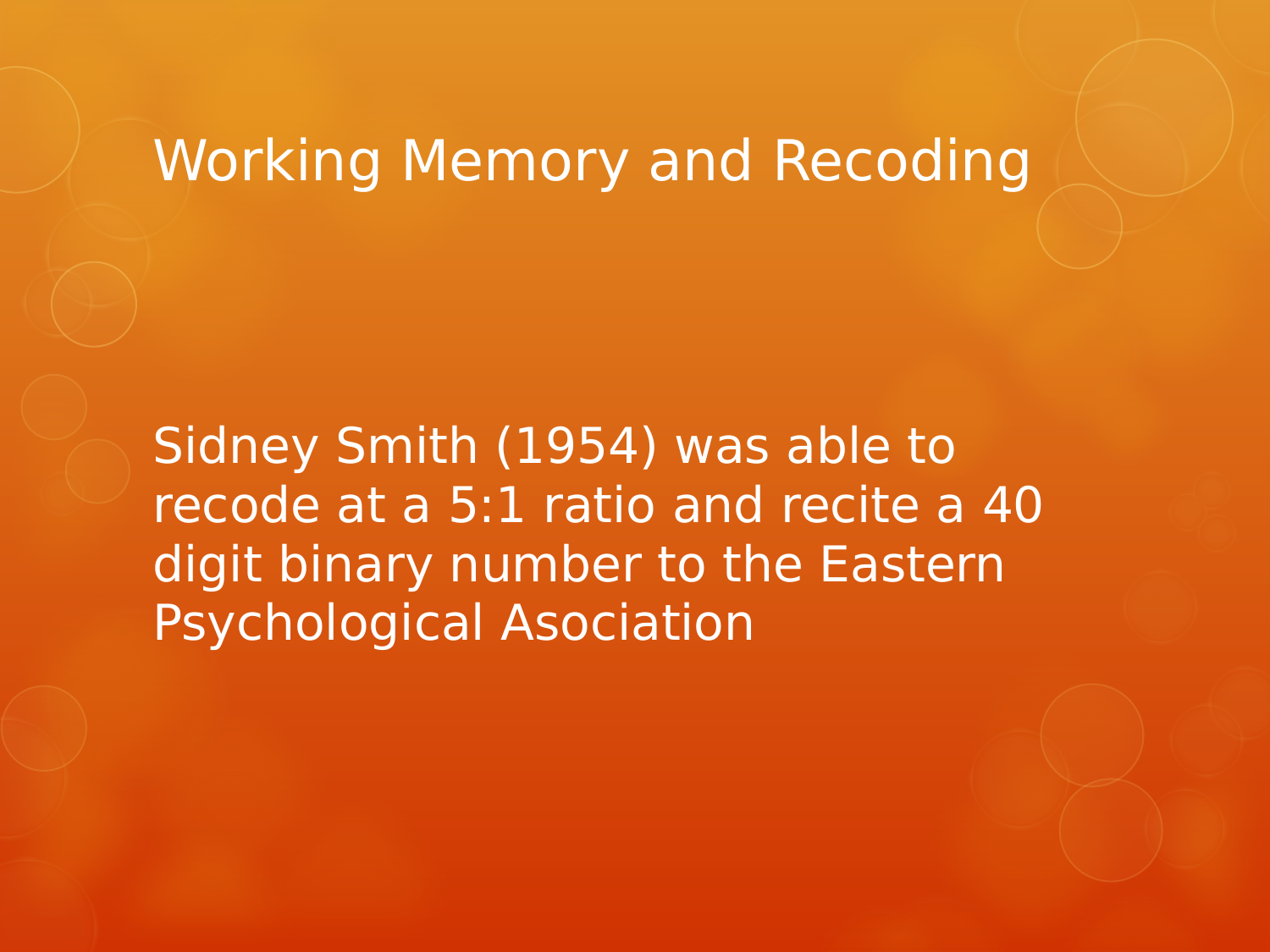

# Working Memory and Recoding
Sidney Smith (1954) was able to recode at a 5:1 ratio and recite a 40 digit binary number to the Eastern Psychological Asociation